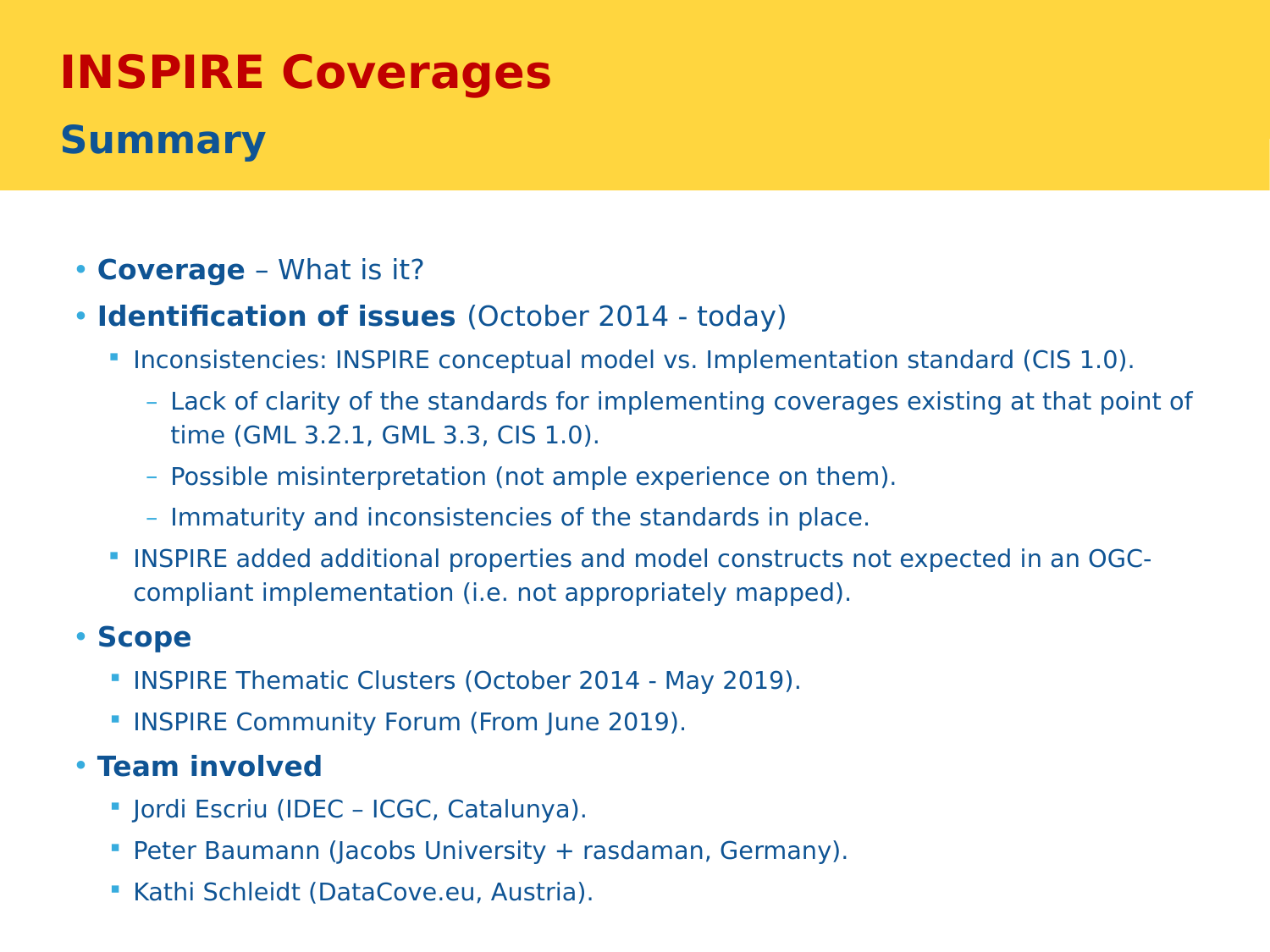

# INSPIRE Coverages Summary
Coverage – What is it?
Identification of issues (October 2014 - today)
Inconsistencies: INSPIRE conceptual model vs. Implementation standard (CIS 1.0).
Lack of clarity of the standards for implementing coverages existing at that point of time (GML 3.2.1, GML 3.3, CIS 1.0).
Possible misinterpretation (not ample experience on them).
Immaturity and inconsistencies of the standards in place.
INSPIRE added additional properties and model constructs not expected in an OGC-compliant implementation (i.e. not appropriately mapped).
Scope
INSPIRE Thematic Clusters (October 2014 - May 2019).
INSPIRE Community Forum (From June 2019).
Team involved
Jordi Escriu (IDEC – ICGC, Catalunya).
Peter Baumann (Jacobs University + rasdaman, Germany).
Kathi Schleidt (DataCove.eu, Austria).